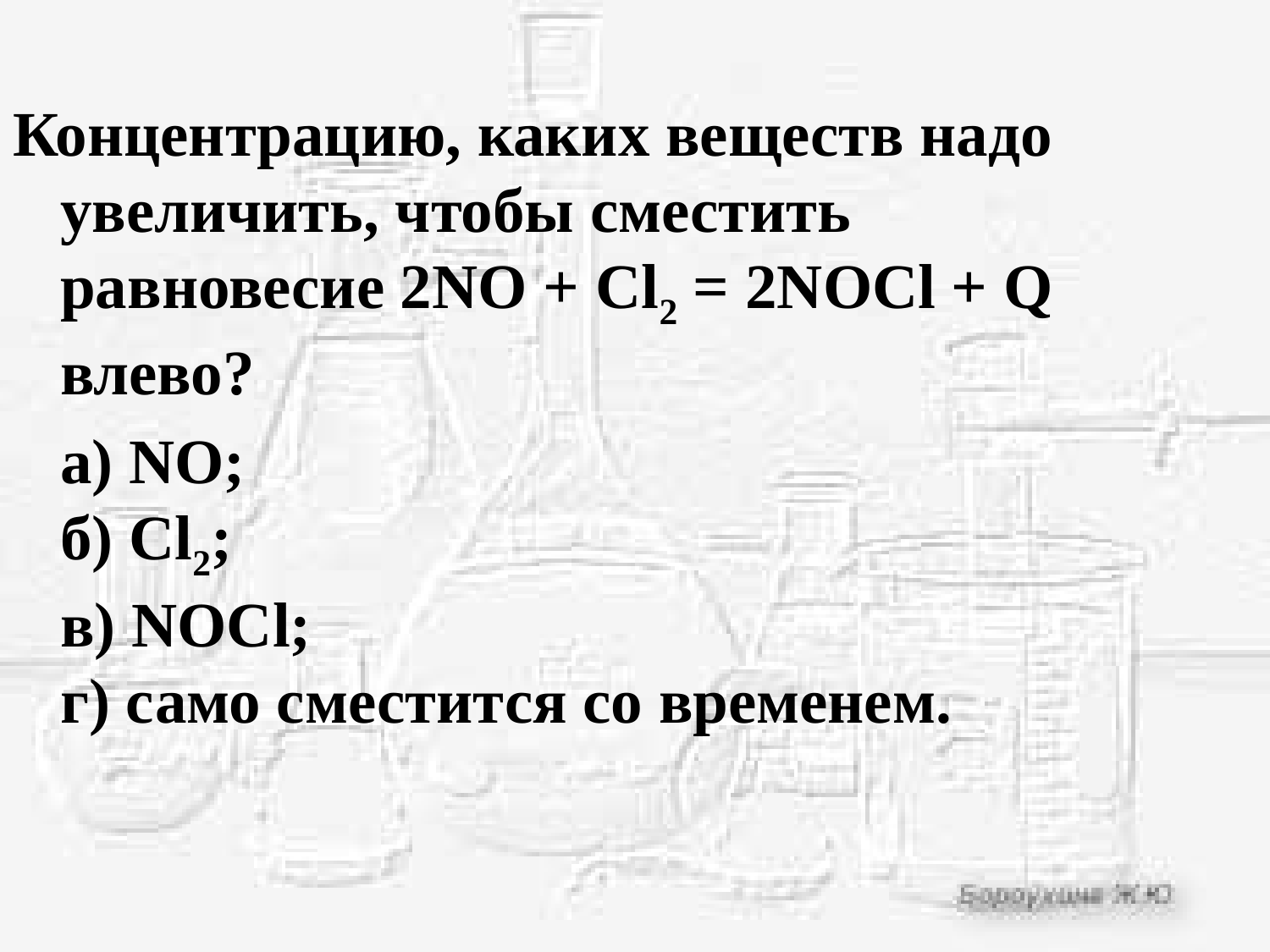

Концентрацию, каких веществ надо увеличить, чтобы сместить равновесие 2NO + Cl2 = 2NOCl + Q влево?
   а) NO;
б) Cl2;
в) NOCl;
г) само сместится со временем.